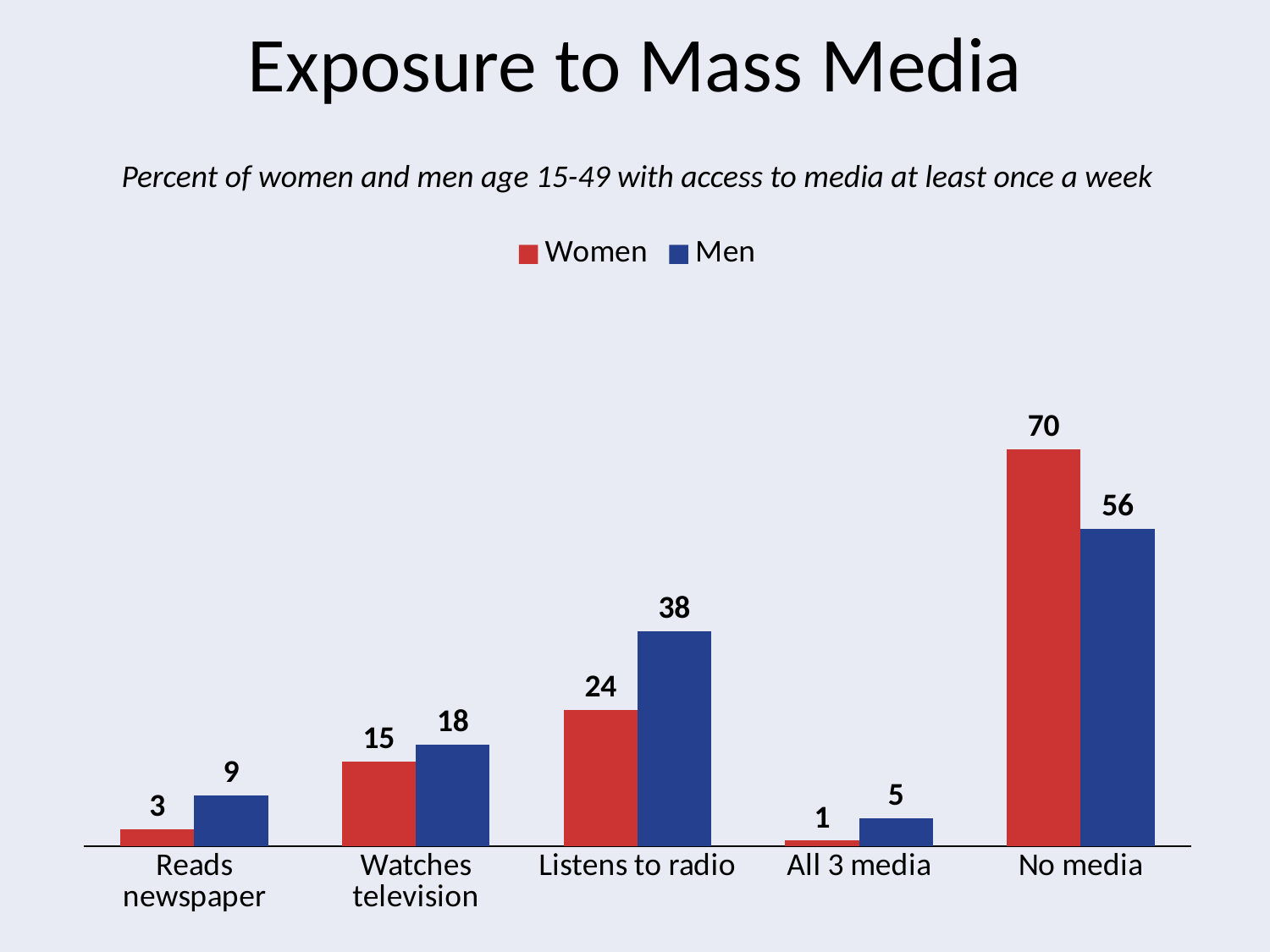

# Exposure to Mass Media
Percent of women and men age 15-49 with access to media at least once a week

### Chart

| Category | Women | Men |
|---|---|---|
| Reads newspaper | 3.0 | 9.0 |
| Watches television | 15.0 | 18.0 |
| Listens to radio | 24.0 | 38.0 |
| All 3 media | 1.0 | 5.0 |
| No media | 70.0 | 56.0 |